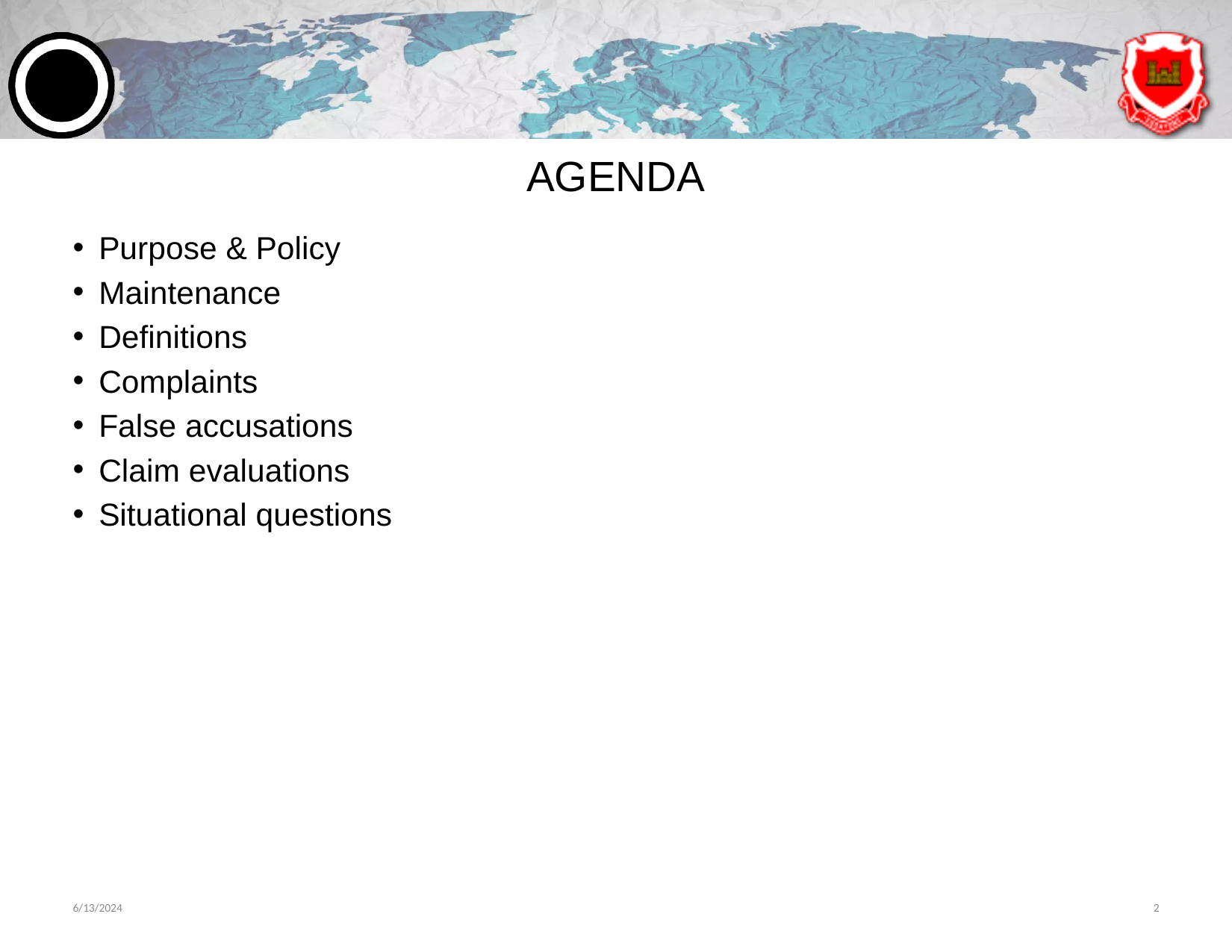

# AGENDA
Purpose & Policy
Maintenance
Definitions
Complaints
False accusations
Claim evaluations
Situational questions

6/13/2024
2